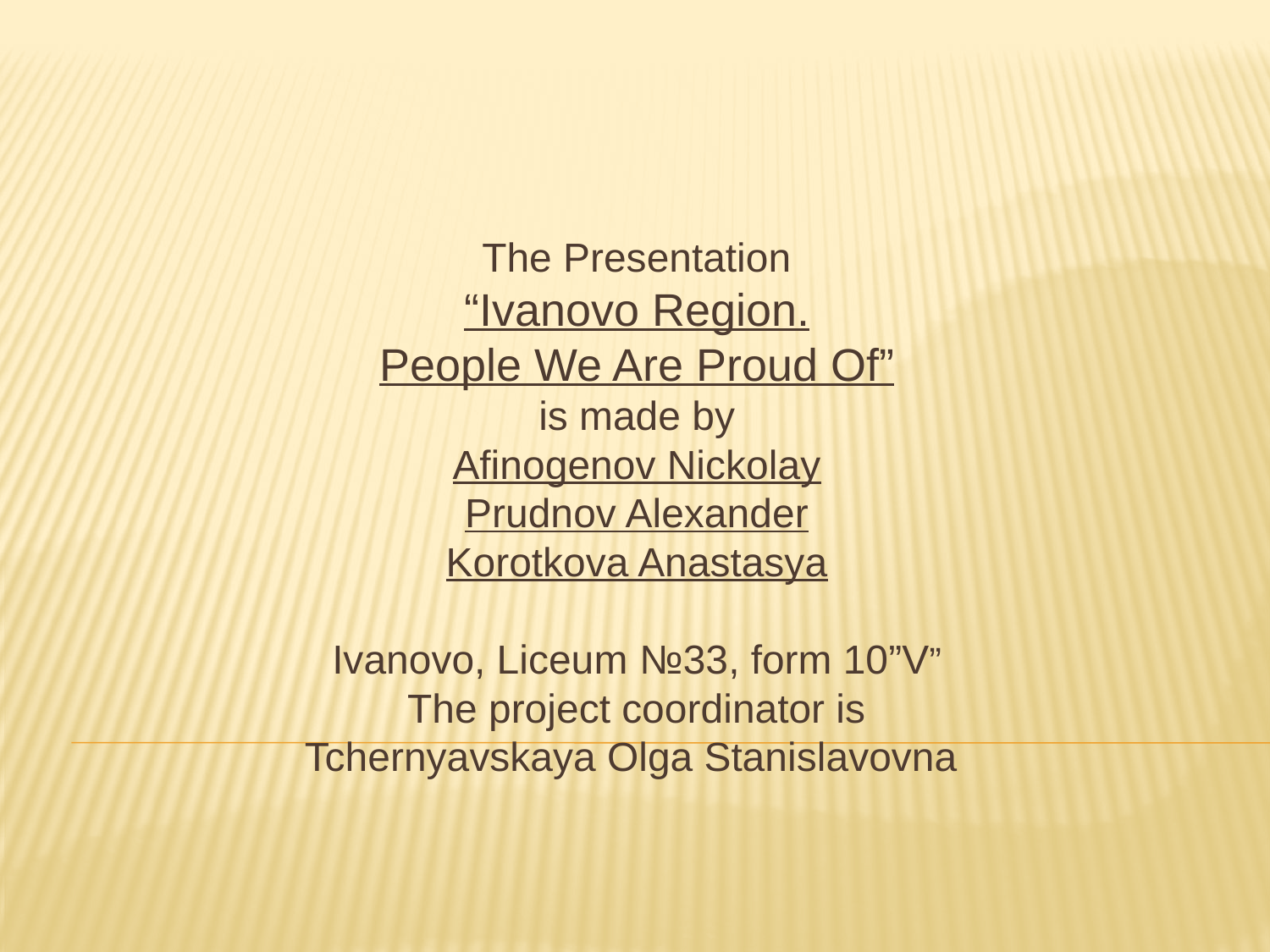

# The Presentation “Ivanovo Region. People We Are Proud Of” is made by Afinogenov Nickolay Prudnov Alexander Korotkova Anastasya Ivanovo, Liceum №33, form 10”V” The project coordinator is Tchernyavskaya Olga Stanislavovna